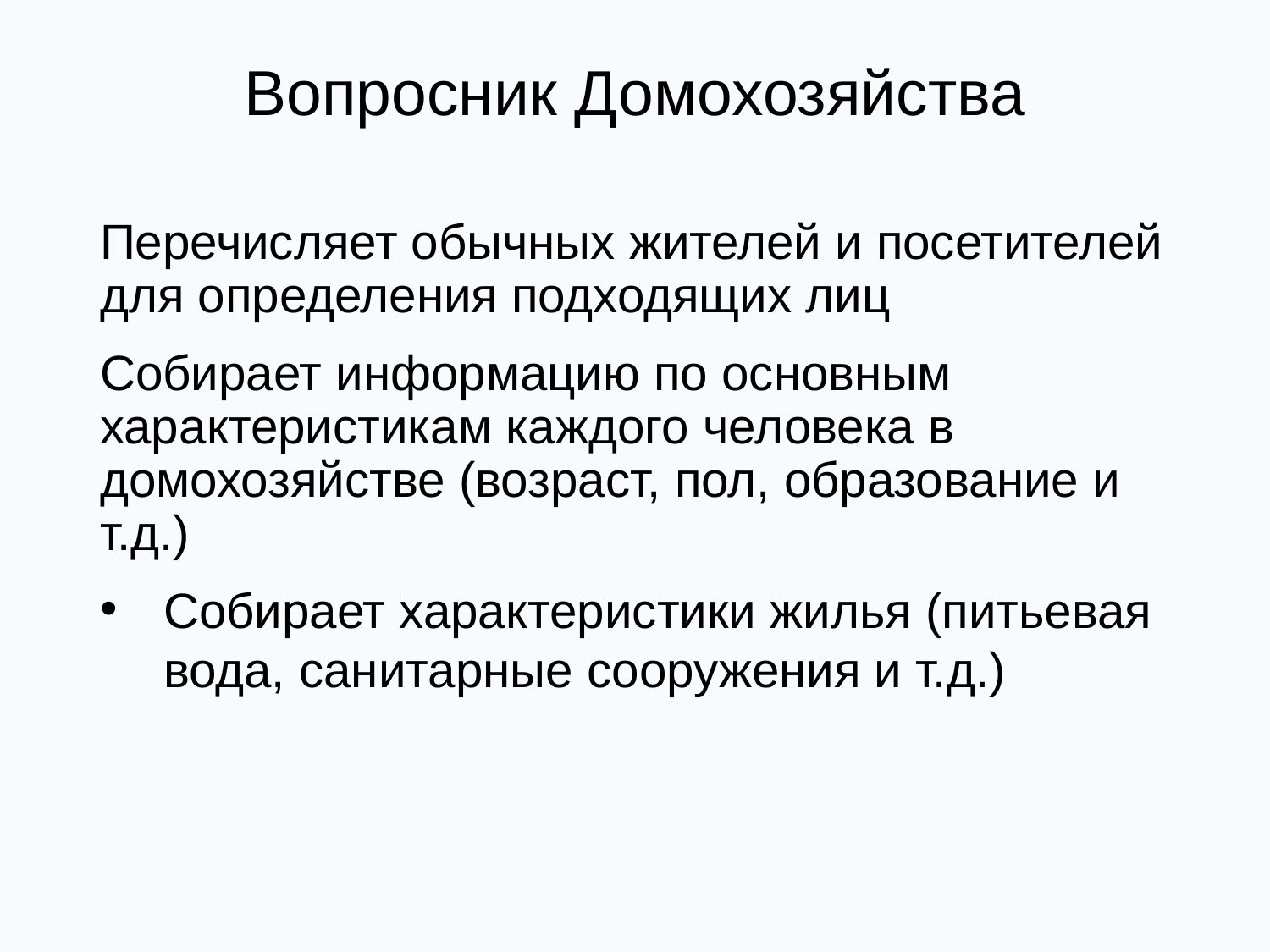

# Вопросник Домохозяйства
Перечисляет обычных жителей и посетителей для определения подходящих лиц
Собирает информацию по основным характеристикам каждого человека в домохозяйстве (возраст, пол, образование и т.д.)
Собирает характеристики жилья (питьевая вода, санитарные сооружения и т.д.)